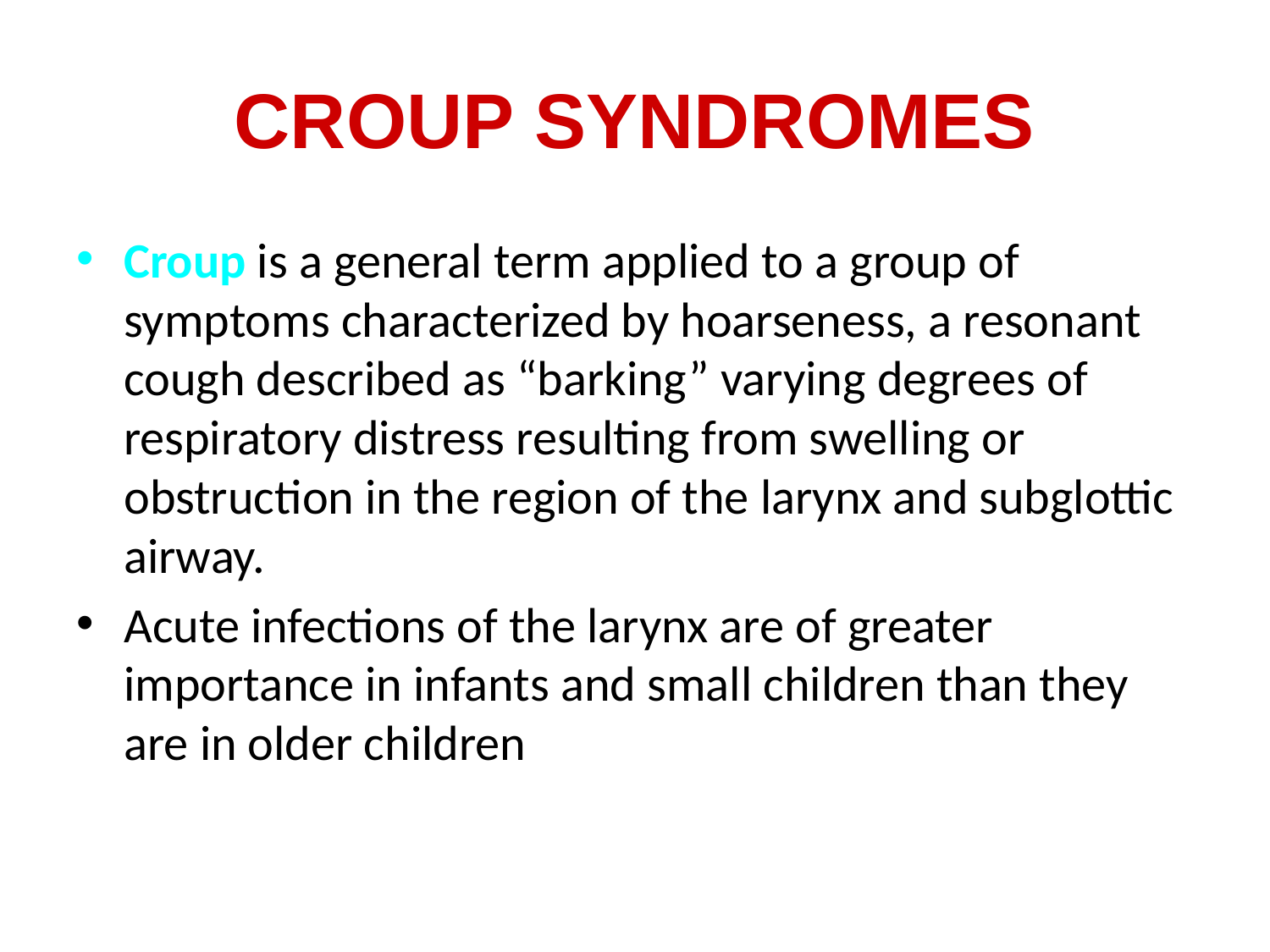

# CROUP SYNDROMES
Croup is a general term applied to a group of symptoms characterized by hoarseness, a resonant cough described as “barking” varying degrees of respiratory distress resulting from swelling or obstruction in the region of the larynx and subglottic airway.
Acute infections of the larynx are of greater importance in infants and small children than they are in older children